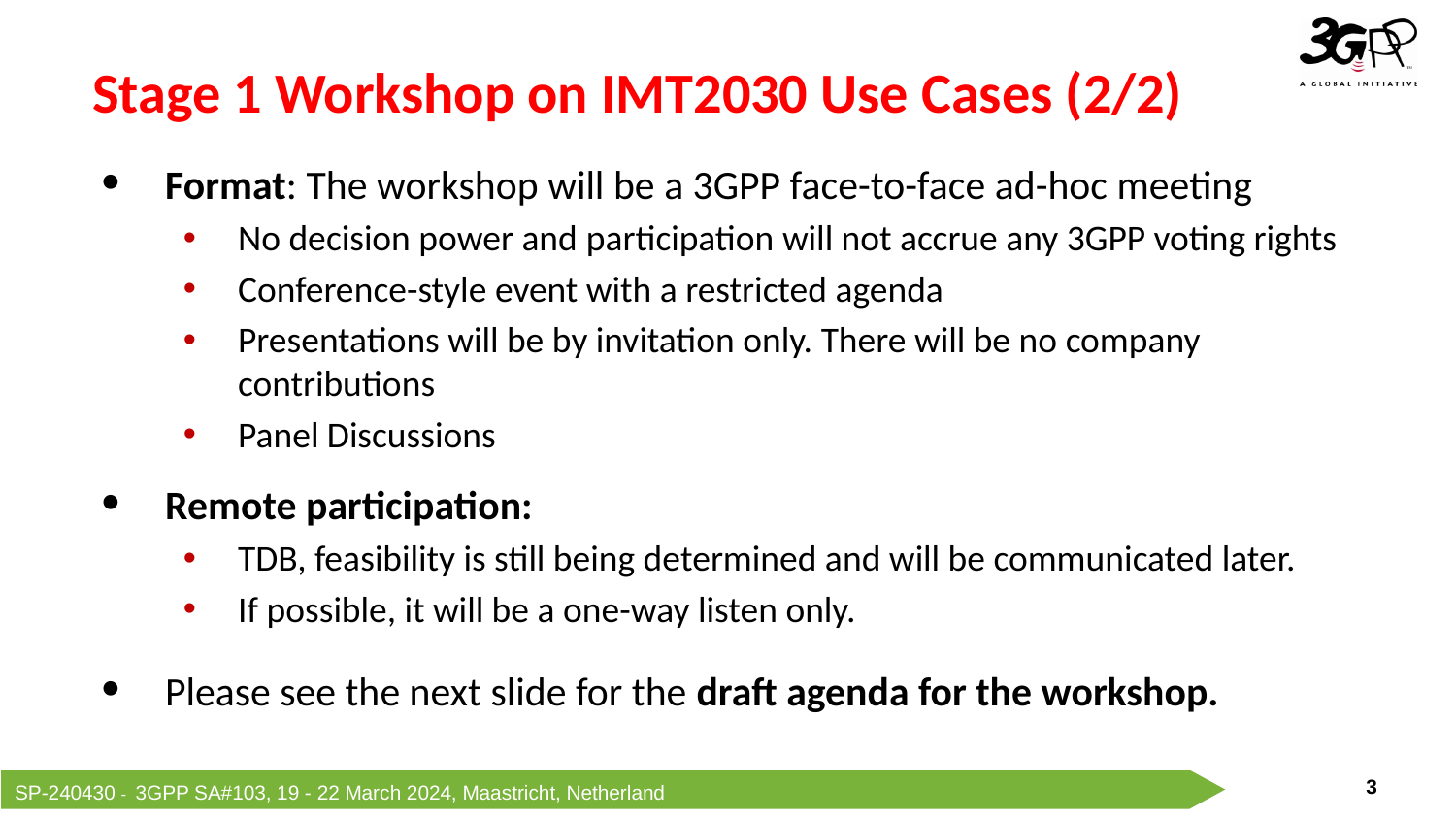

# Stage 1 Workshop on IMT2030 Use Cases (2/2)
Format: The workshop will be a 3GPP face-to-face ad-hoc meeting
No decision power and participation will not accrue any 3GPP voting rights
Conference-style event with a restricted agenda
Presentations will be by invitation only. There will be no company contributions
Panel Discussions
Remote participation:
TDB, feasibility is still being determined and will be communicated later.
If possible, it will be a one-way listen only.
Please see the next slide for the draft agenda for the workshop.

SP-240430 -  3GPP SA#103, 19 - 22 March 2024, Maastricht, Netherland